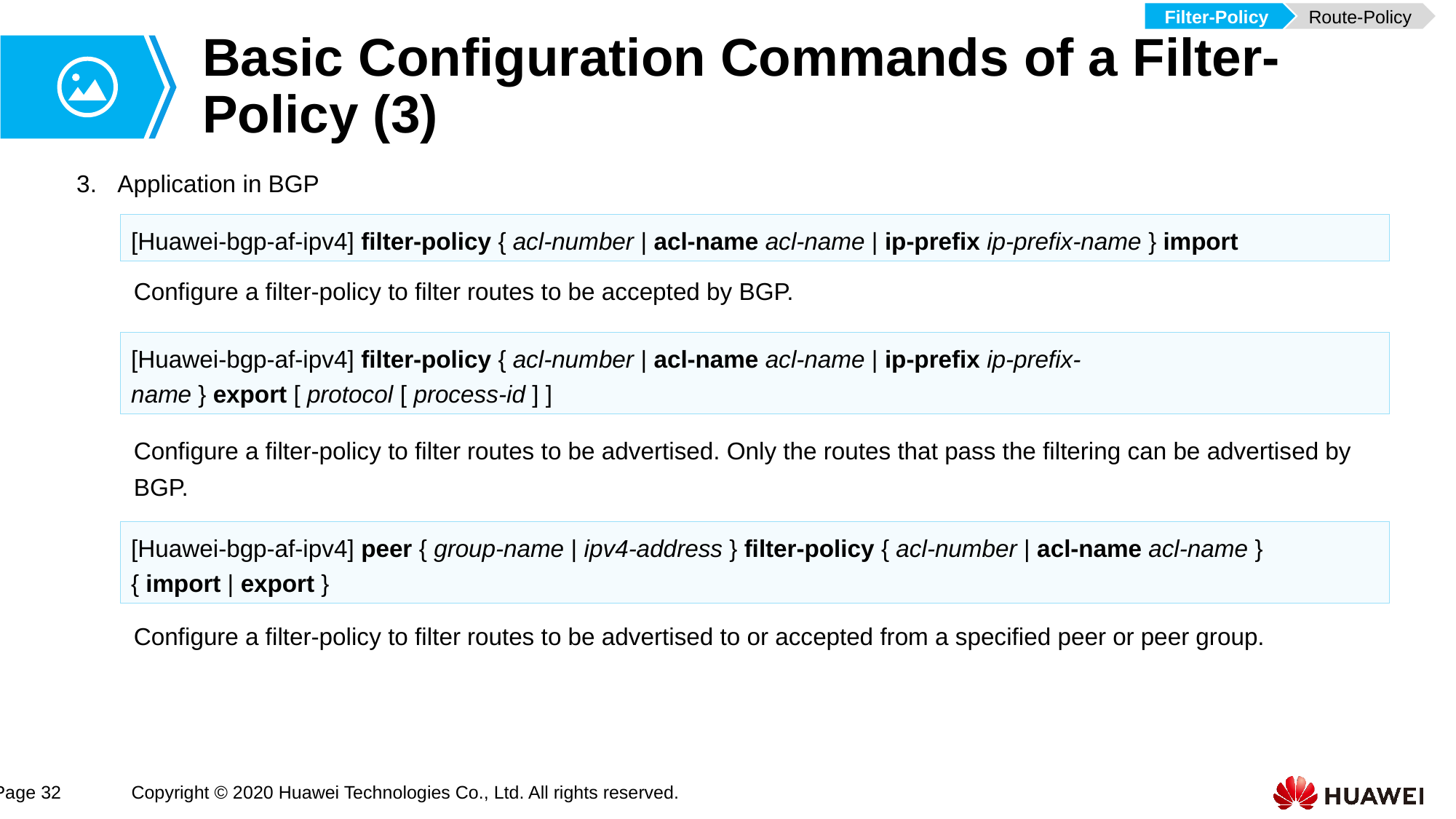

Filter-Policy
Route-Policy
# Basic Configuration Commands of a Filter-Policy (3)
Application in BGP
[Huawei-bgp-af-ipv4] filter-policy { acl-number | acl-name acl-name | ip-prefix ip-prefix-name } import
Configure a filter-policy to filter routes to be accepted by BGP.
[Huawei-bgp-af-ipv4] filter-policy { acl-number | acl-name acl-name | ip-prefix ip-prefix-name } export [ protocol [ process-id ] ]
Configure a filter-policy to filter routes to be advertised. Only the routes that pass the filtering can be advertised by BGP.
[Huawei-bgp-af-ipv4] peer { group-name | ipv4-address } filter-policy { acl-number | acl-name acl-name } { import | export }
Configure a filter-policy to filter routes to be advertised to or accepted from a specified peer or peer group.